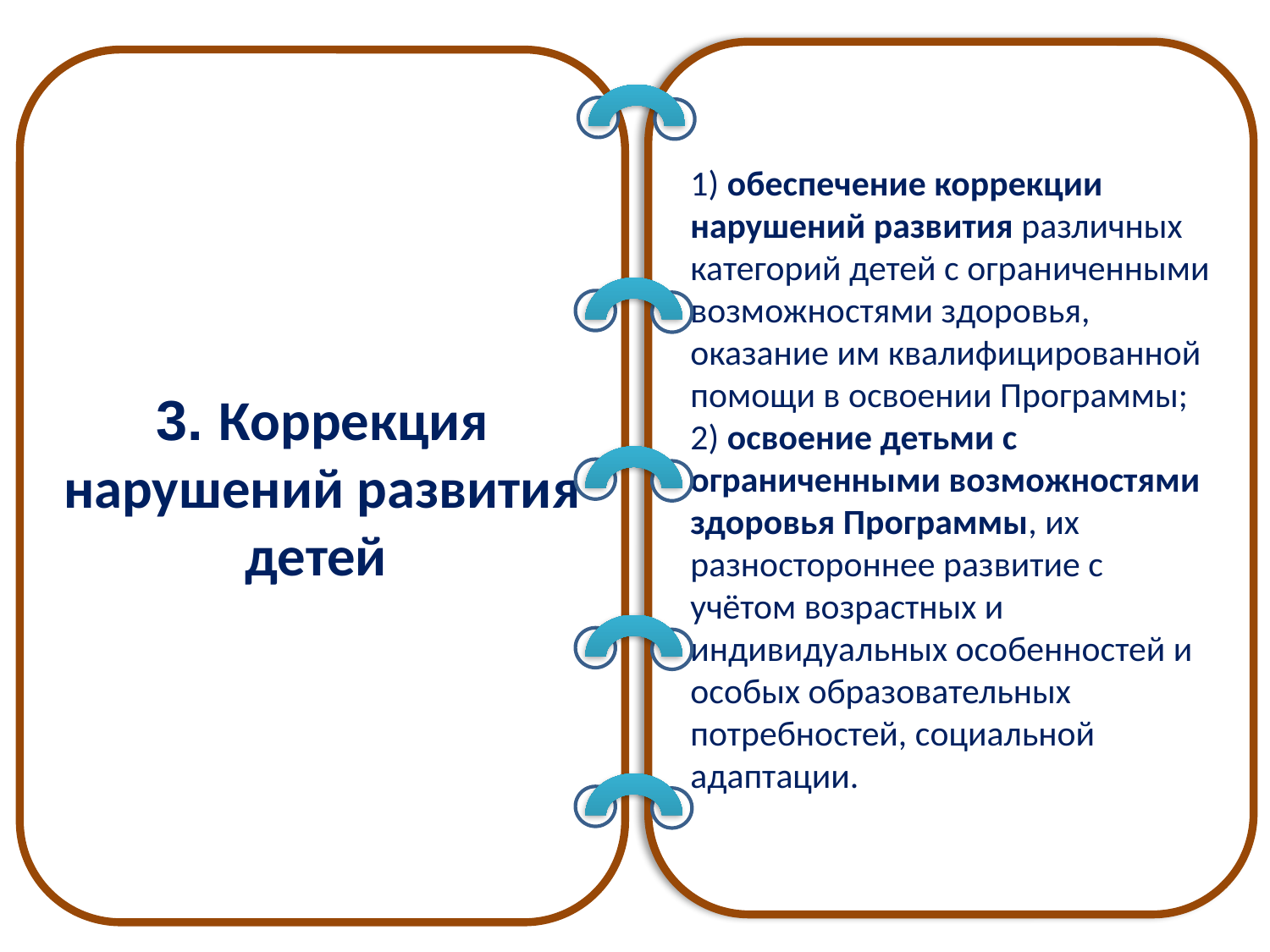

1) обеспечение коррекции нарушений развития различных категорий детей с ограниченными возможностями здоровья, оказание им квалифицированной помощи в освоении Программы;
2) освоение детьми с ограниченными возможностями здоровья Программы, их разностороннее развитие с учётом возрастных и индивидуальных особенностей и особых образовательных потребностей, социальной адаптации.
3. Коррекция нарушений развития детей